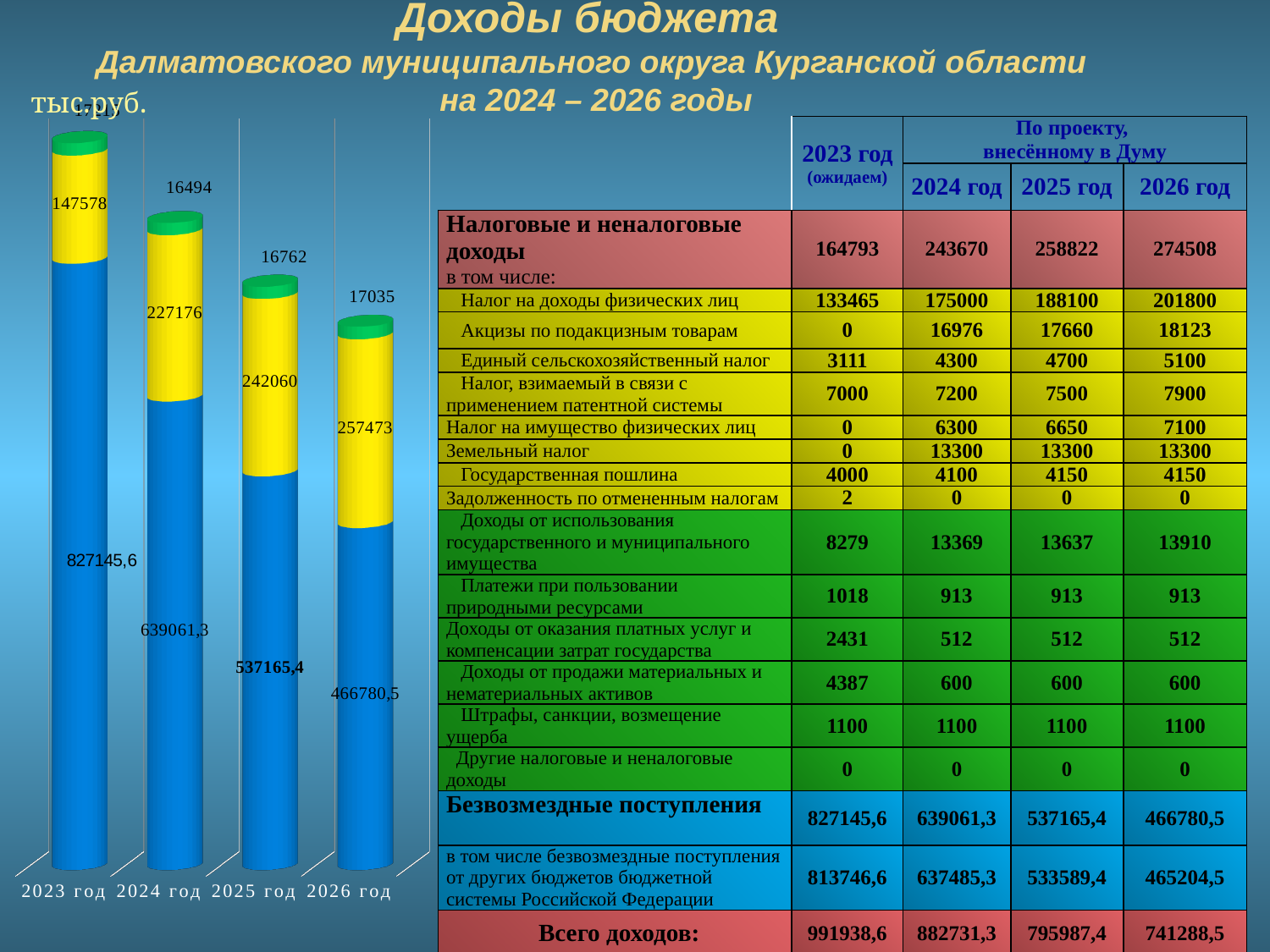

Доходы бюджета
 Далматовского муниципального округа Курганской области
 на 2024 – 2026 годы
тыс.руб.

[unsupported chart]

|  | 2023 год (ожидаем) | По проекту, внесённому в Думу |  |  |
| --- | --- | --- | --- | --- |
|  |  | 2024 год | 2025 год | 2026 год |
| Налоговые и неналоговые доходы в том числе: | 164793 | 243670 | 258822 | 274508 |
| Налог на доходы физических лиц | 133465 | 175000 | 188100 | 201800 |
| Акцизы по подакцизным товарам | 0 | 16976 | 17660 | 18123 |
| Единый сельскохозяйственный налог | 3111 | 4300 | 4700 | 5100 |
| Налог, взимаемый в связи с применением патентной системы | 7000 | 7200 | 7500 | 7900 |
| Налог на имущество физических лиц | 0 | 6300 | 6650 | 7100 |
| Земельный налог | 0 | 13300 | 13300 | 13300 |
| Государственная пошлина | 4000 | 4100 | 4150 | 4150 |
| Задолженность по отмененным налогам | 2 | 0 | 0 | 0 |
| Доходы от использования государственного и муниципального имущества | 8279 | 13369 | 13637 | 13910 |
| Платежи при пользовании природными ресурсами | 1018 | 913 | 913 | 913 |
| Доходы от оказания платных услуг и компенсации затрат государства | 2431 | 512 | 512 | 512 |
| Доходы от продажи материальных и нематериальных активов | 4387 | 600 | 600 | 600 |
| Штрафы, санкции, возмещение ущерба | 1100 | 1100 | 1100 | 1100 |
| Другие налоговые и неналоговые доходы | 0 | 0 | 0 | 0 |
| Безвозмездные поступления | 827145,6 | 639061,3 | 537165,4 | 466780,5 |
| в том числе безвозмездные поступления от других бюджетов бюджетной системы Российской Федерации | 813746,6 | 637485,3 | 533589,4 | 465204,5 |
| Всего доходов: | 991938,6 | 882731,3 | 795987,4 | 741288,5 |